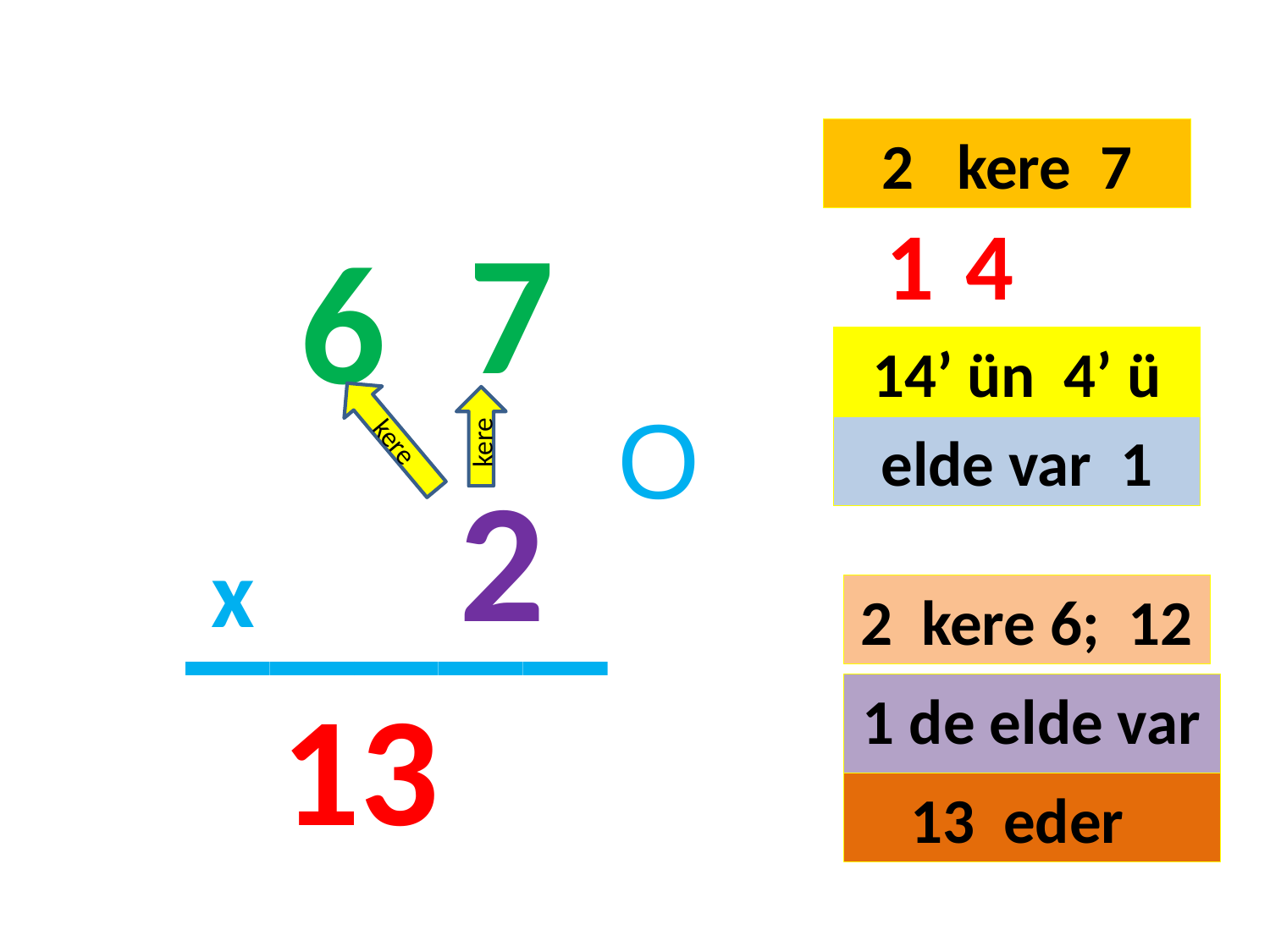

2   kere  7
7
1
4
6
#

14’ ün  4’ ü
kere
kere
O
elde var  1

2
_____

x
2  kere 6;  12
13
1 de elde var
13  eder